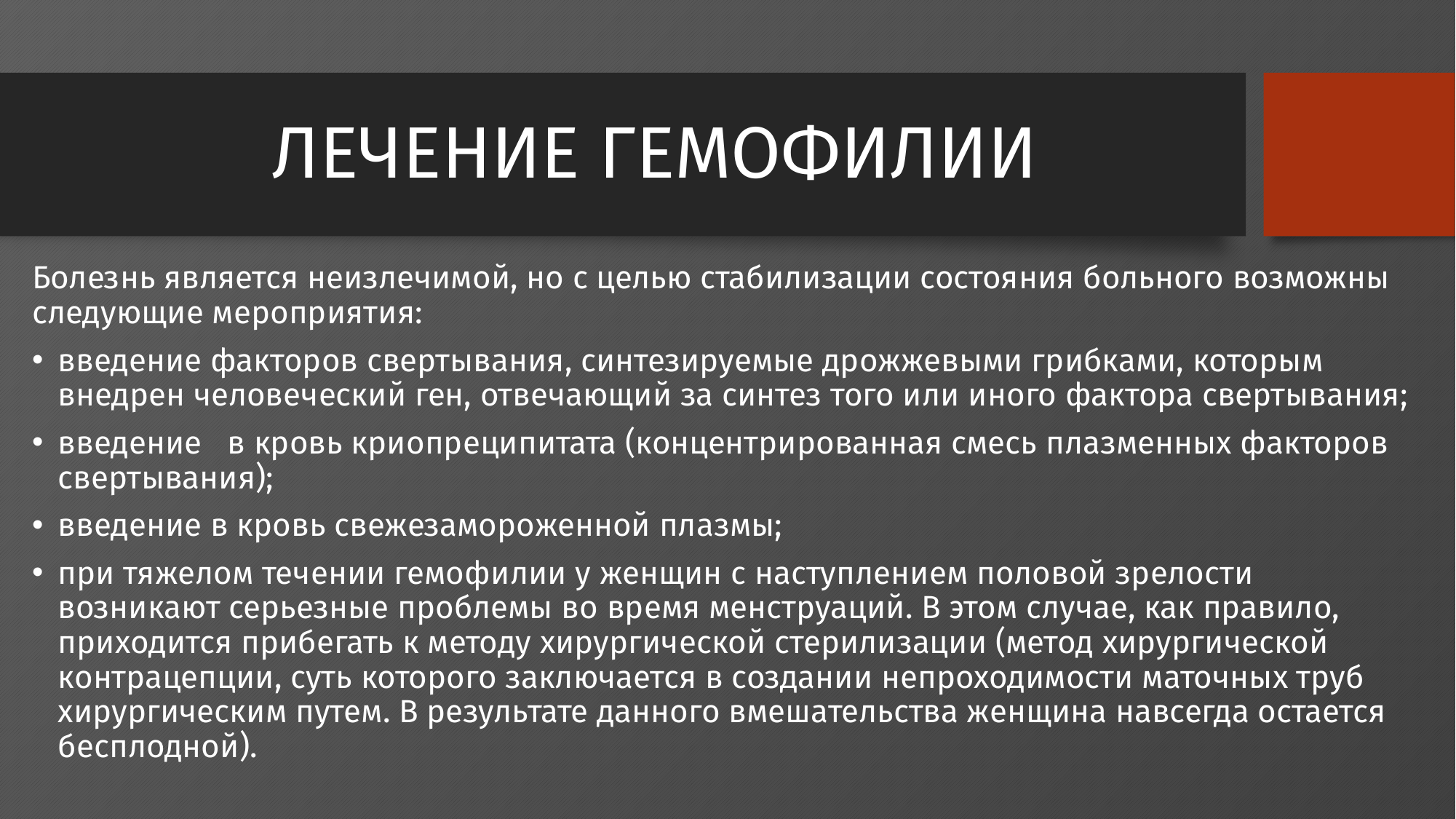

# ЛЕЧЕНИЕ ГЕМОФИЛИИ
Болезнь является неизлечимой, но с целью стабилизации состояния больного возможны следующие мероприятия:
введение факторов свертывания, синтезируемые дрожжевыми грибками, которым внедрен человеческий ген, отвечающий за синтез того или иного фактора свертывания;
введение   в кровь криопреципитата (концентрированная смесь плазменных факторов свертывания);
введение в кровь свежезамороженной плазмы;
при тяжелом течении гемофилии у женщин с наступлением половой зрелости возникают серьезные проблемы во время менструаций. В этом случае, как правило, приходится прибегать к методу хирургической стерилизации (метод хирургической контрацепции, суть которого заключается в создании непроходимости маточных труб хирургическим путем. В результате данного вмешательства женщина навсегда остается бесплодной).